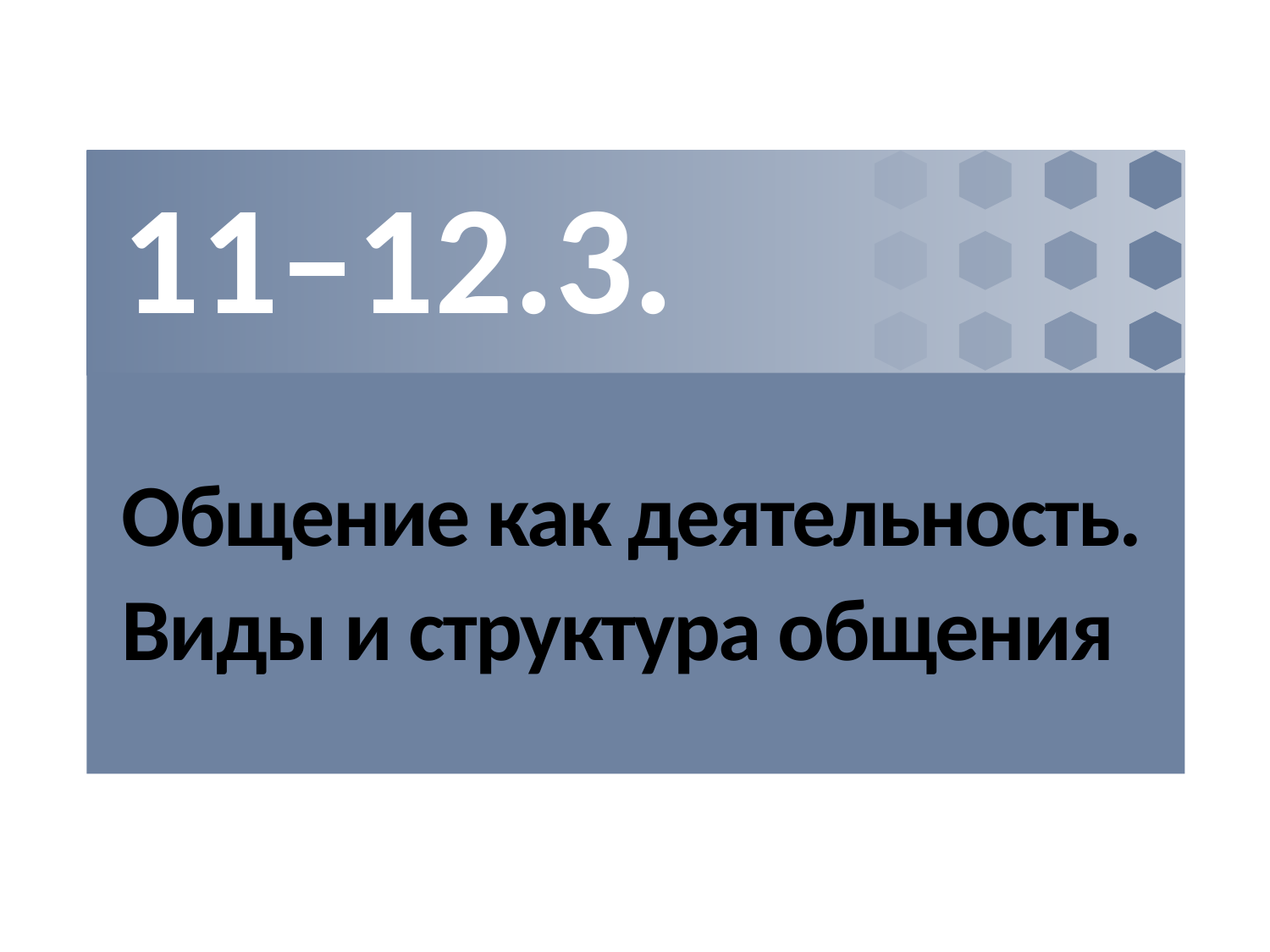

11–12.3.

# Общение как деятельность. Виды и структура общения